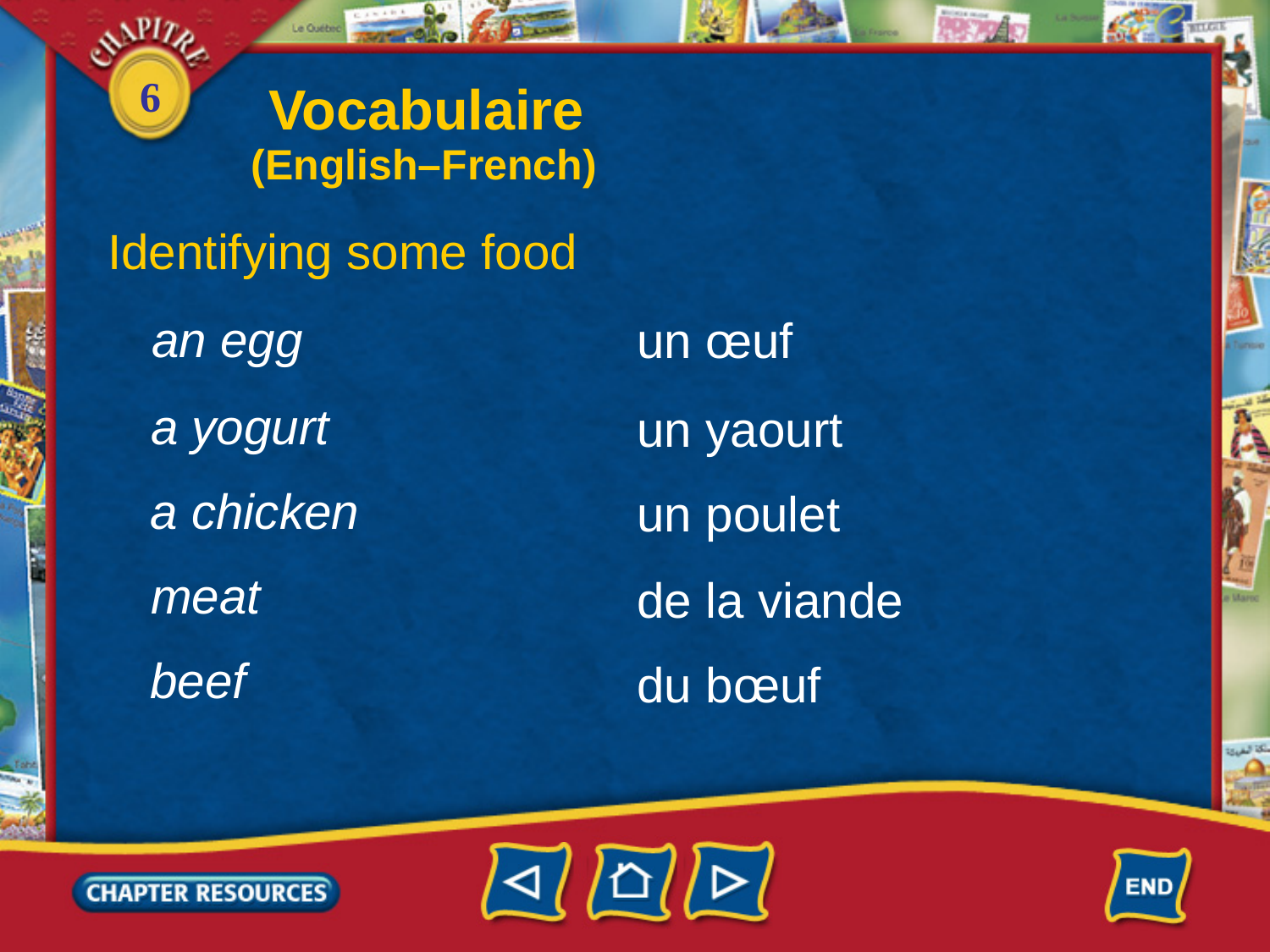

Vocabulaire
(English–French)
Identifying some food
an egg
un œuf
a yogurt
un yaourt
a chicken
un poulet
meat
de la viande
beef
du bœuf